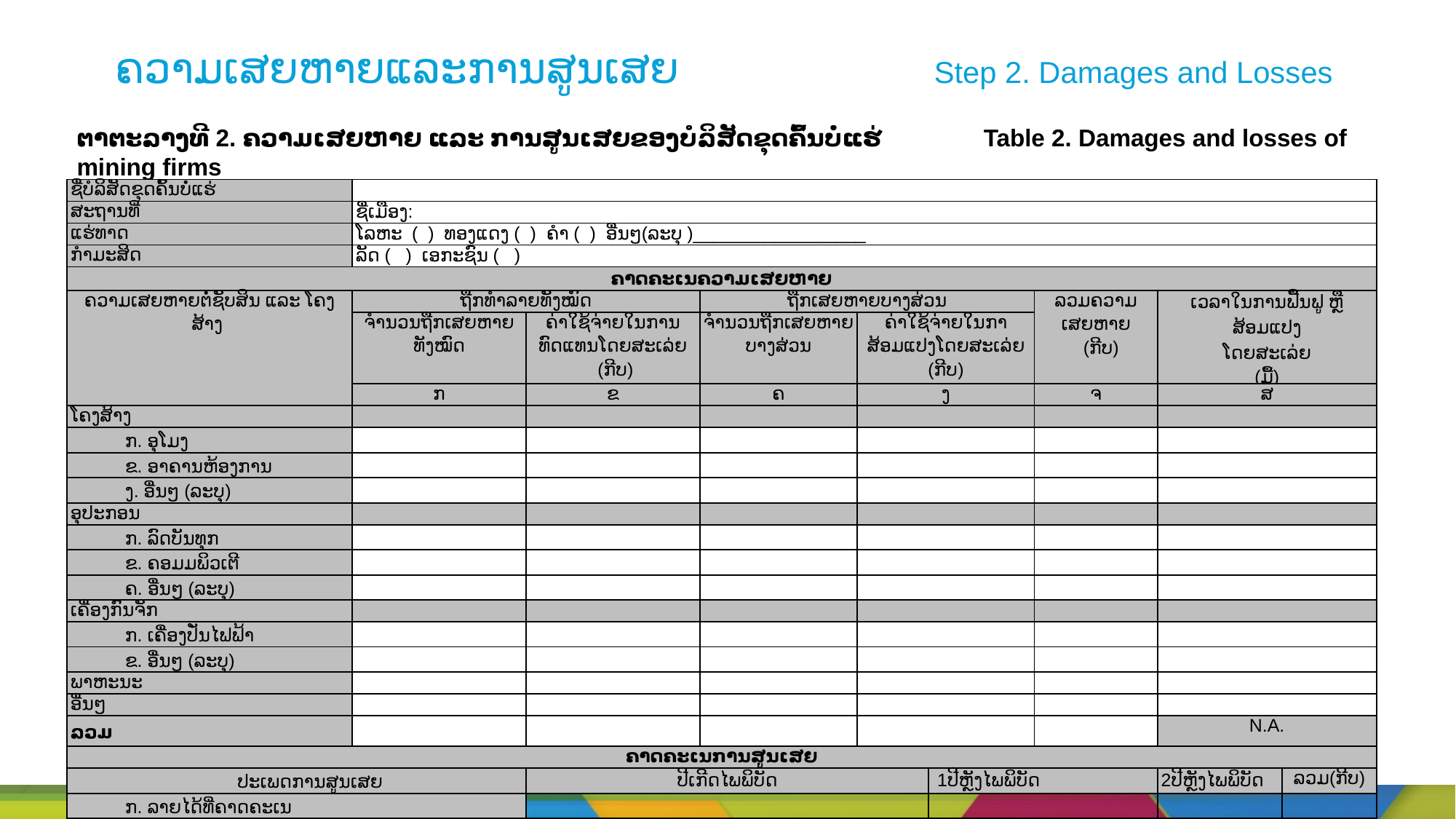

# ຄວາມເສຍຫາຍແລະການສູນເສຍ                       Step 2. Damages and Losses
ຕາຕະລາງທີ 2. ຄວາມເສຍຫາຍ ແລະ ການສູນເສຍຂອງບໍລິສັດຂຸດຄົ້ນບໍ່ແຮ່                Table 2. Damages and losses of mining firms
| ຊື່ບໍລິສັດຂຸດຄົ້ນບໍ່ແຮ່ |  |  |  |  |  |  |  |  |
| --- | --- | --- | --- | --- | --- | --- | --- | --- |
| ສະຖານທີ່ | ຊື່ເມືອງ: |  |  |  |  |  |  |  |
| ແຮ່ທາດ | ໂລຫະ ( ) ທອງແດງ ( ) ຄຳ ( ) ອື່ນໆ(ລະບຸ )\_\_\_\_\_\_\_\_\_\_\_\_\_\_\_\_\_ |  |  |  |  |  |  |  |
| ກຳມະສິດ | ລັດ ( ) ເອກະຊົນ ( ) |  |  |  |  |  |  |  |
| ຄາດຄະເນຄວາມເສຍຫາຍ |  |  |  |  |  |  |  |  |
| ຄວາມເສຍຫາຍຕໍ່ຊັບສິນ ແລະ ໂຄງສ້າງ | ຖືກທຳລາຍທັງໝົດ |  | ຖືກເສຍຫາຍບາງສ່ວນ |  |  | ລວມຄວາມ ເສຍຫາຍ   (ກີບ) | ເວລາໃນການຟື້ນຟູ ຫຼື ສ້ອມແປງ ໂດຍສະເລ່ຍ (ມື້) |  |
|  | ຈຳນວນຖືກເສຍຫາຍ ທັງໝົດ | ຄ່າໃຊ້ຈ່າຍໃນການທົດແທນໂດຍສະເລ່ຍ  (ກີບ) | ຈຳນວນຖືກເສຍຫາຍ ບາງສ່ວນ | ຄ່າໃຊ້ຈ່າຍໃນກາສ້ອມແປງໂດຍສະເລ່ຍ (ກີບ) |  |  |  |  |
|  | ກ | ຂ | ຄ | ງ |  | ຈ | ສ |  |
| ໂຄງສ້າງ |  |  |  |  |  |  |  |  |
| ກ. ອຸໂມງ |  |  |  |  |  |  |  |  |
| ຂ. ອາຄານຫ້ອງການ |  |  |  |  |  |  |  |  |
| ງ. ອື່ນໆ (ລະບຸ) |  |  |  |  |  |  |  |  |
| ອຸປະກອນ |  |  |  |  |  |  |  |  |
| ກ. ລົດບັນທຸກ |  |  |  |  |  |  |  |  |
| ຂ. ຄອມມພິວເຕີ |  |  |  |  |  |  |  |  |
| ຄ. ອື່ນໆ (ລະບຸ) |  |  |  |  |  |  |  |  |
| ເຄື່ອງກົນຈັກ |  |  |  |  |  |  |  |  |
| ກ. ເຄື່ອງປັ່ນໄຟຟ້າ |  |  |  |  |  |  |  |  |
| ຂ. ອື່ນໆ (ລະບຸ) |  |  |  |  |  |  |  |  |
| ພາຫະນະ |  |  |  |  |  |  |  |  |
| ອື່ນໆ |  |  |  |  |  |  |  |  |
| ລວມ |  |  |  |  |  |  | N.A. |  |
| ຄາດຄະເນການສູນເສຍ |  |  |  |  |  |  |  |  |
| ປະເພດການສູນເສຍ |  | ປີເກີດໄພພິບັດ |  |  | 1ປີຫຼັງໄພພິບັດ |  | 2ປີຫຼັງໄພພິບັດ | ລວມ(ກີບ) |
| ກ. ລາຍໄດ້ທີ່ຄາດຄະເນ |  |  |  |  |  |  |  |  |
| ຂ. ອະນາໄມສິ່ງເສດເຫຼືອ |  |  |  |  |  |  |  |  |
| ຄ. ຄ່າໃຊ້ຈ່າຍໃນການດຳເນີນງານສູງ |  |  |  |  |  |  |  |  |
| ງ. ຄ່າໃຊ້ຈ່າຍອື່ນໆທີ່ບໍ່ຄາດຄິດ |  |  |  |  |  |  |  |  |
| ລວມ |  |  |  |  |  |  |  |  |